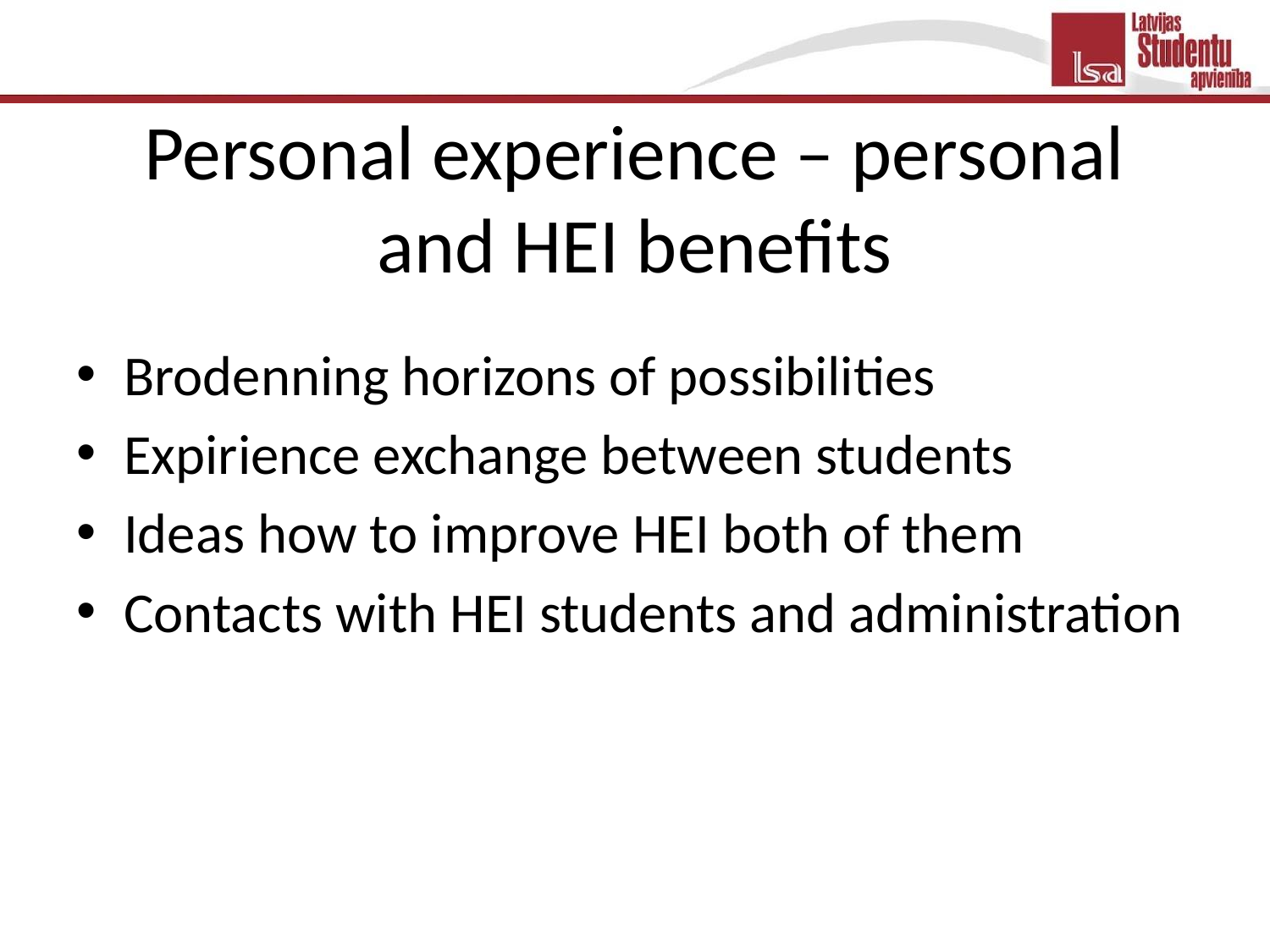

# Personal experience – personal and HEI benefits
Brodenning horizons of possibilities
Expirience exchange between students
Ideas how to improve HEI both of them
Contacts with HEI students and administration